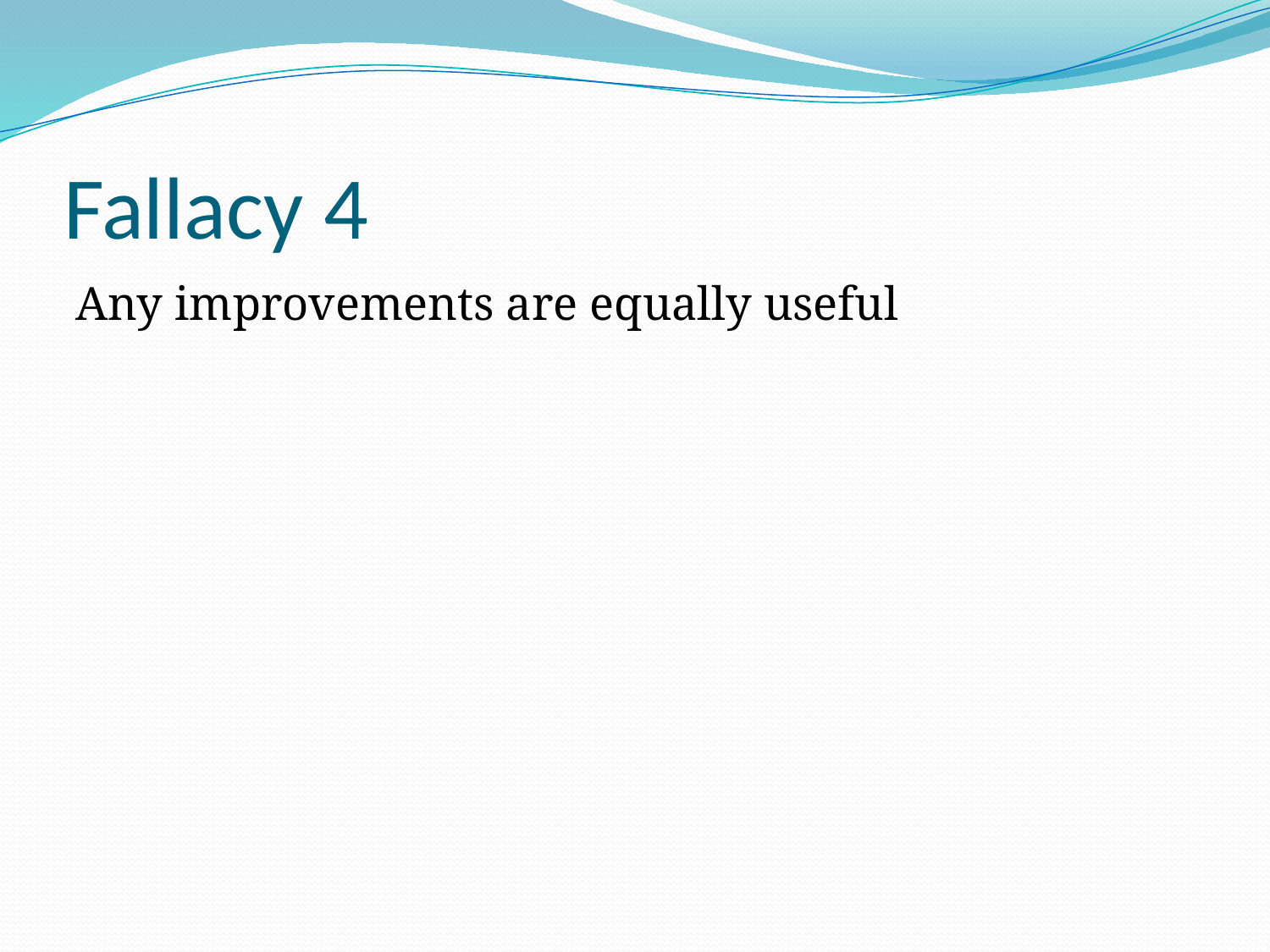

# Fallacy 4
Any improvements are equally useful